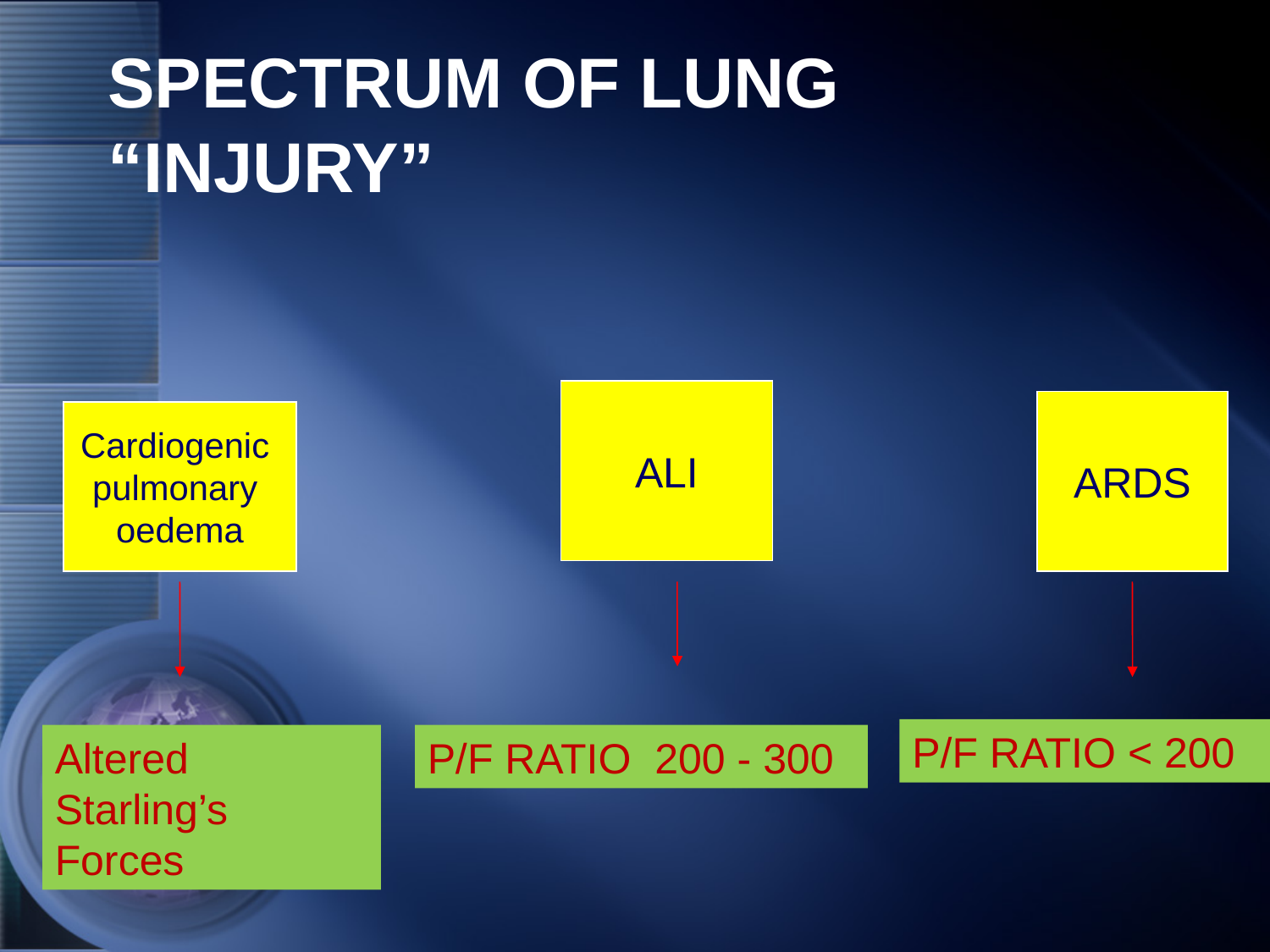

# SPECTRUM OF LUNG “INJURY”
ALI
ARDS
Cardiogenic
pulmonary
oedema

P/F RATIO < 200
Altered Starling’s Forces
P/F RATIO  200 - 300